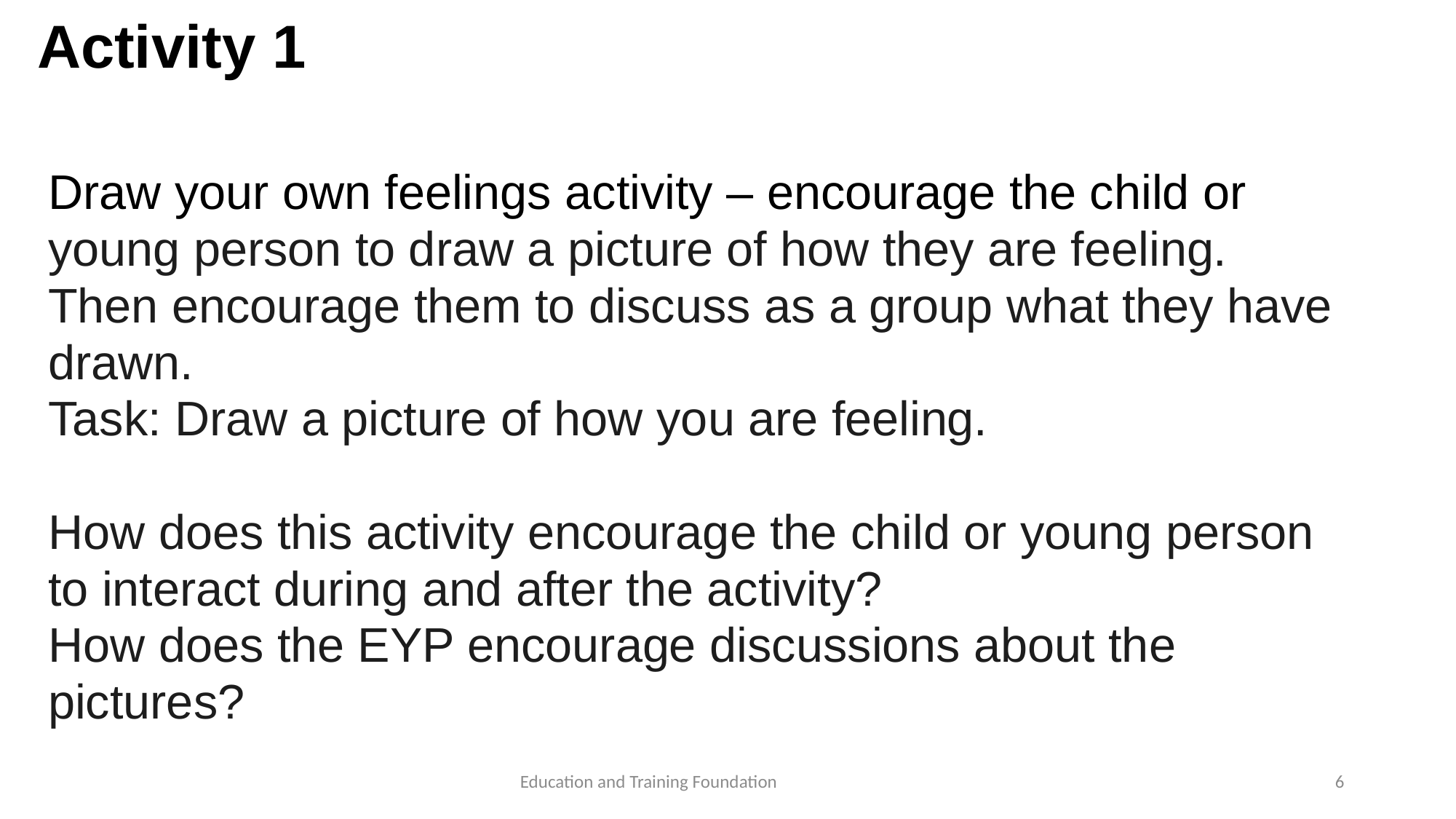

# Activity 1
Draw your own feelings activity – encourage the child or young person to draw a picture of how they are feeling. Then encourage them to discuss as a group what they have drawn.
Task: Draw a picture of how you are feeling.

How does this activity encourage the child or young person to interact during and after the activity?
How does the EYP encourage discussions about the pictures?

6
Education and Training Foundation